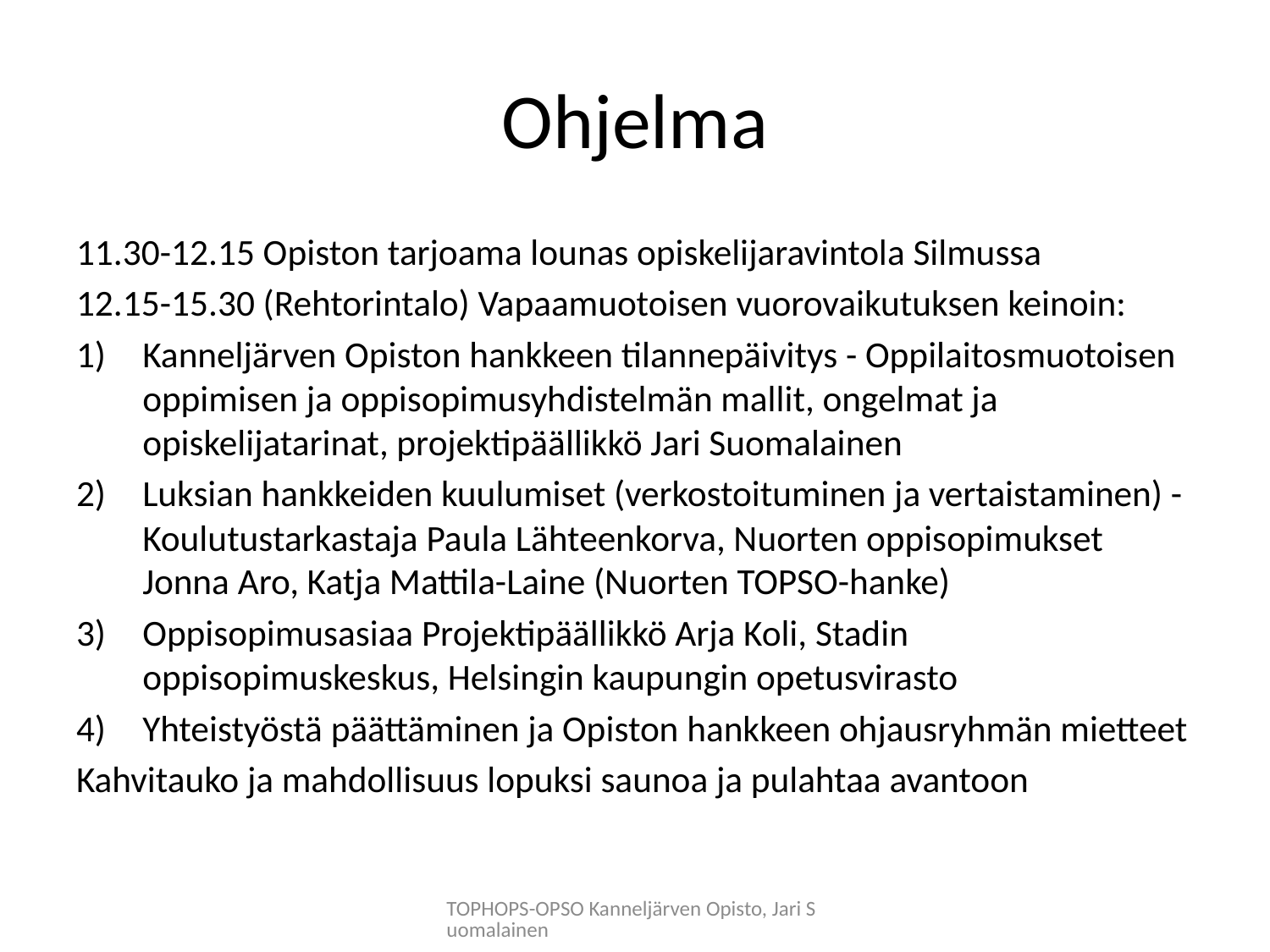

# Ohjelma
11.30-12.15 Opiston tarjoama lounas opiskelijaravintola Silmussa
12.15-15.30 (Rehtorintalo) Vapaamuotoisen vuorovaikutuksen keinoin:
Kanneljärven Opiston hankkeen tilannepäivitys - Oppilaitosmuotoisen oppimisen ja oppisopimusyhdistelmän mallit, ongelmat ja opiskelijatarinat, projektipäällikkö Jari Suomalainen
Luksian hankkeiden kuulumiset (verkostoituminen ja vertaistaminen) - Koulutustarkastaja Paula Lähteenkorva, Nuorten oppisopimukset Jonna Aro, Katja Mattila-Laine (Nuorten TOPSO-hanke)
Oppisopimusasiaa Projektipäällikkö Arja Koli, Stadin oppisopimuskeskus, Helsingin kaupungin opetusvirasto
Yhteistyöstä päättäminen ja Opiston hankkeen ohjausryhmän mietteet
Kahvitauko ja mahdollisuus lopuksi saunoa ja pulahtaa avantoon
TOPHOPS-OPSO Kanneljärven Opisto, Jari Suomalainen